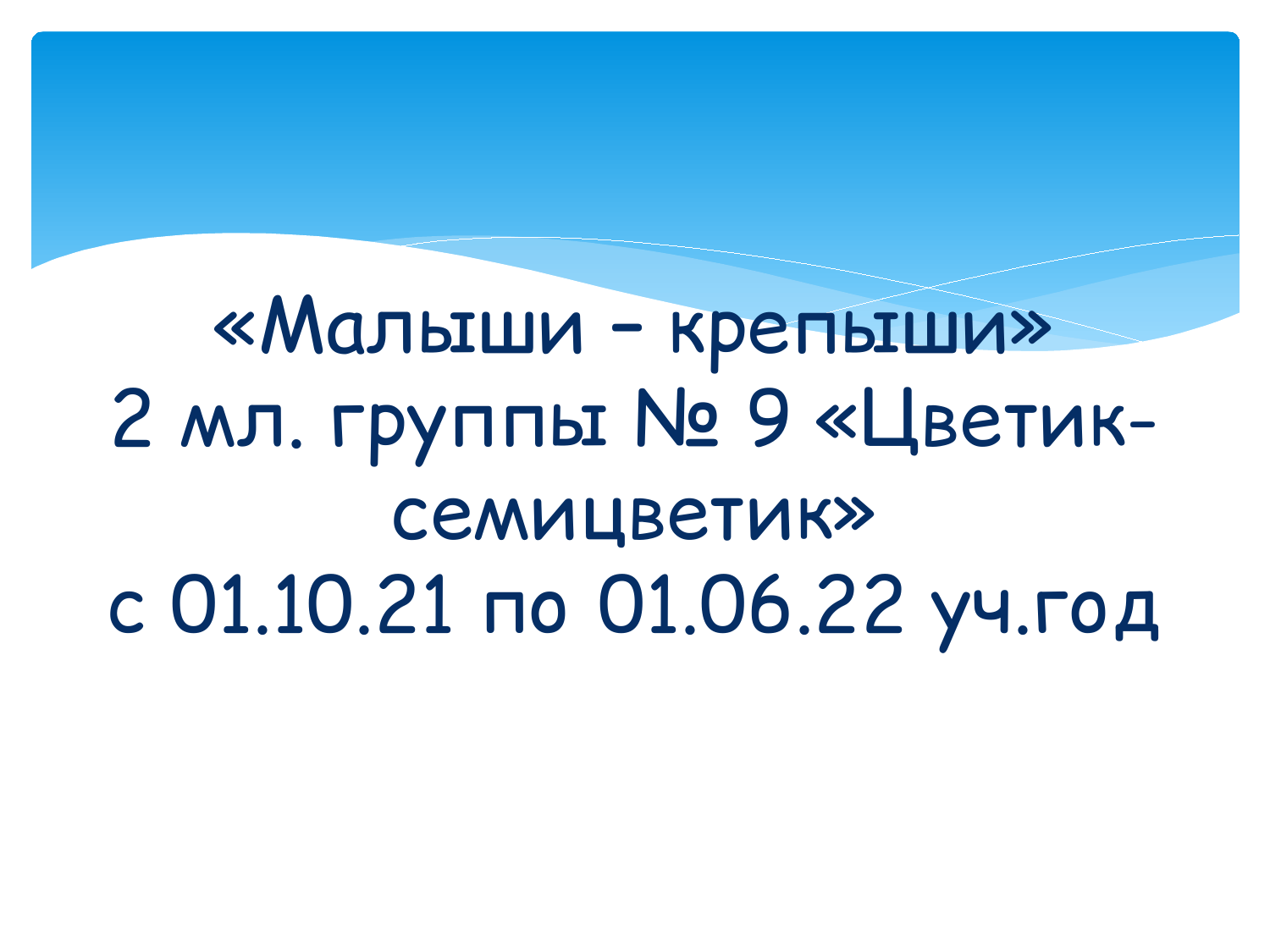

# «Малыши – крепыши» 2 мл. группы № 9 «Цветик-семицветик» с 01.10.21 по 01.06.22 уч.год